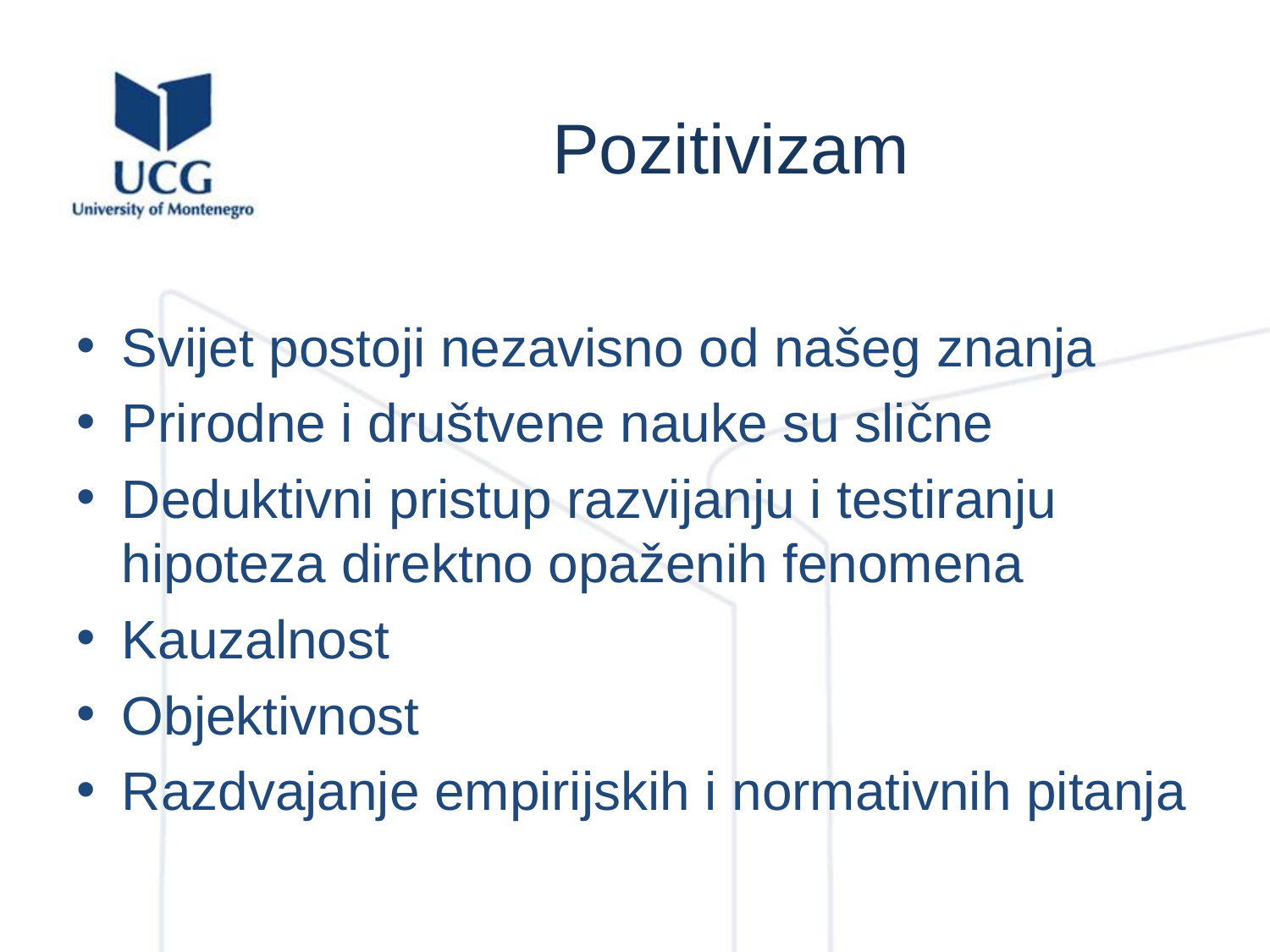

# Pozitivizam
Svijet postoji nezavisno od našeg znanja
Prirodne i društvene nauke su slične
Deduktivni pristup razvijanju i testiranju hipoteza direktno opaženih fenomena
Kauzalnost
Objektivnost
Razdvajanje empirijskih i normativnih pitanja